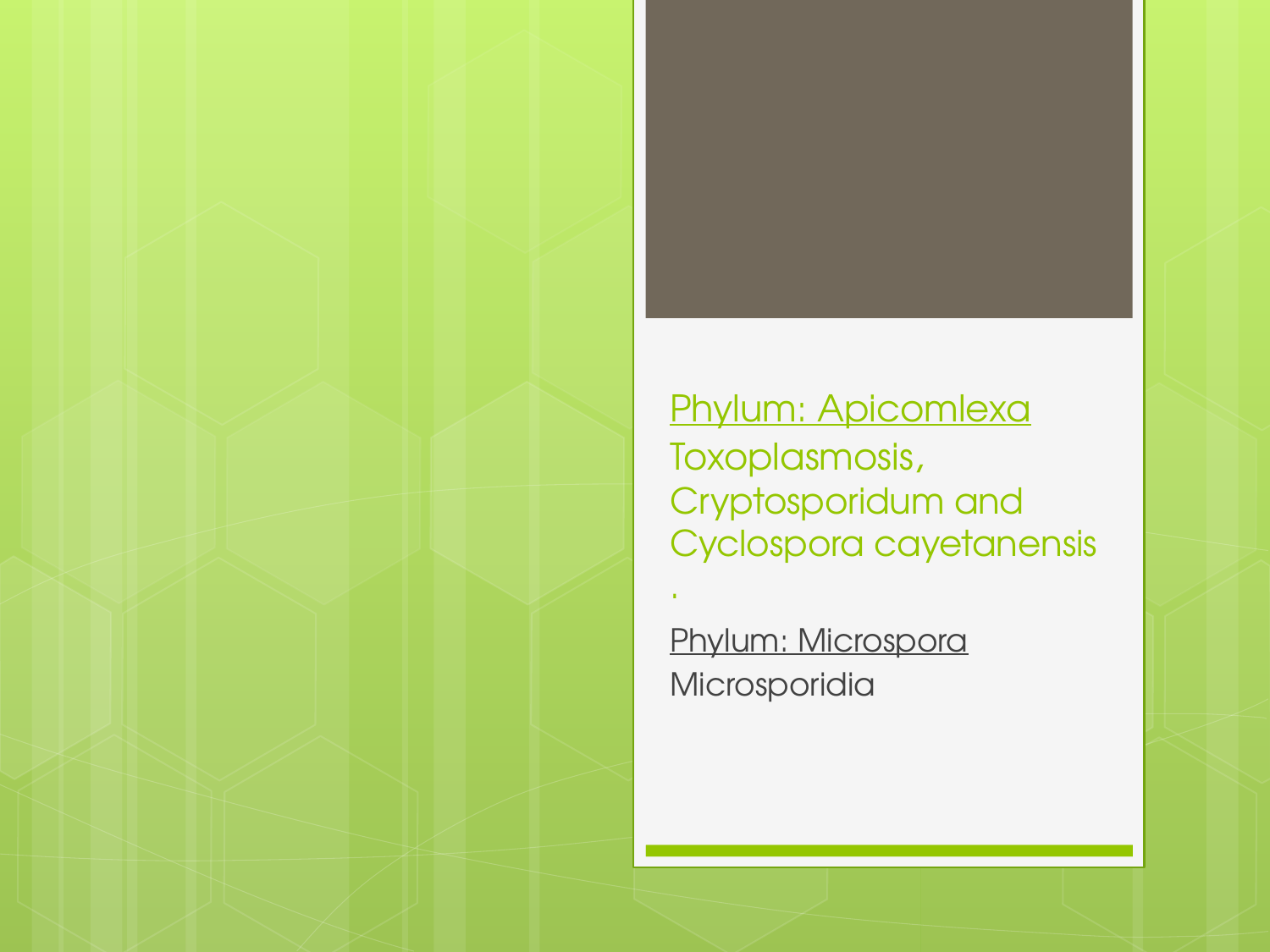

# Phylum: Apicomlexa Toxoplasmosis, Cryptosporidum and Cyclospora cayetanensis .
Phylum: Microspora
Microsporidia